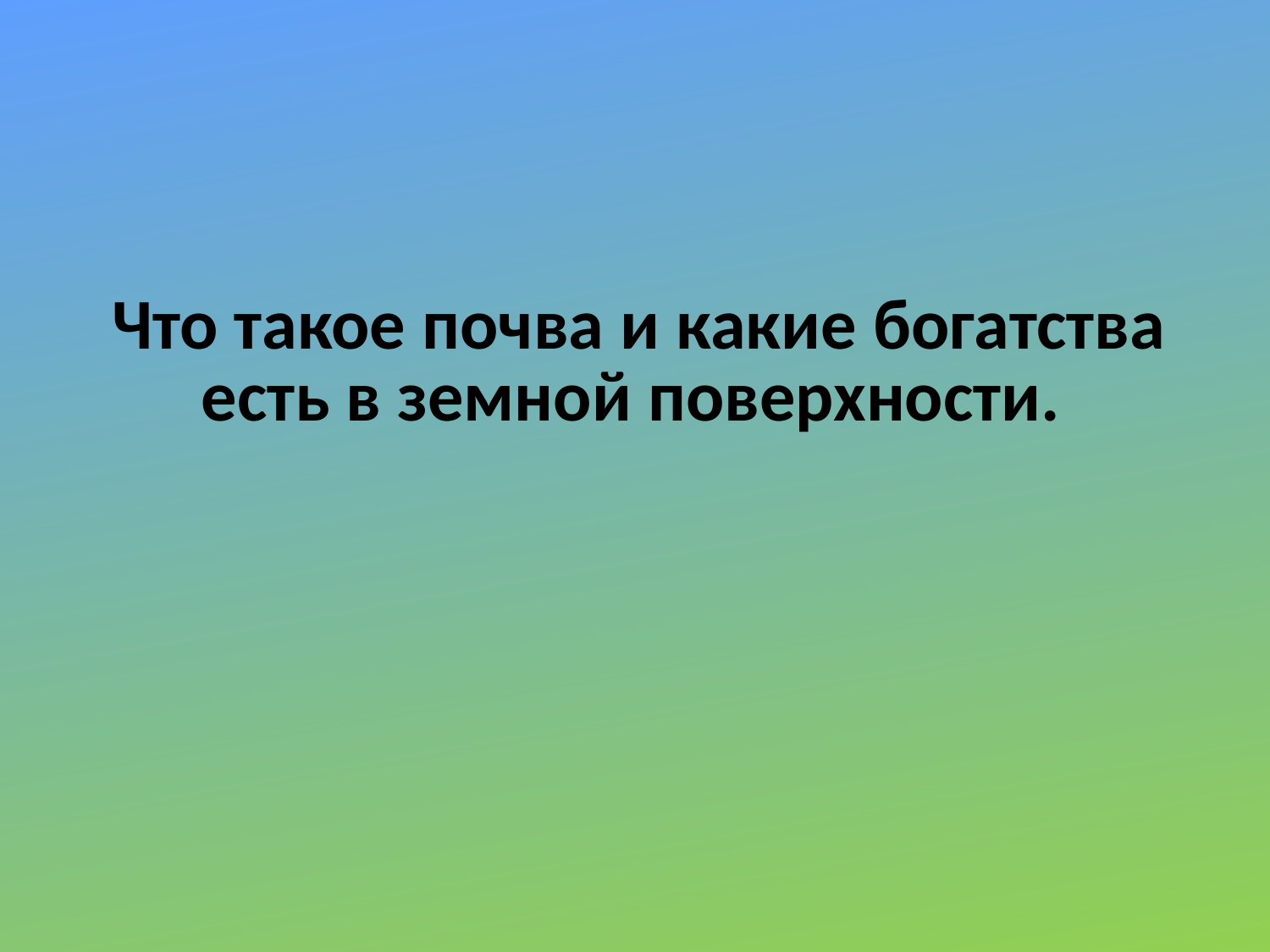

# Что такое почва и какие богатства есть в земной поверхности.